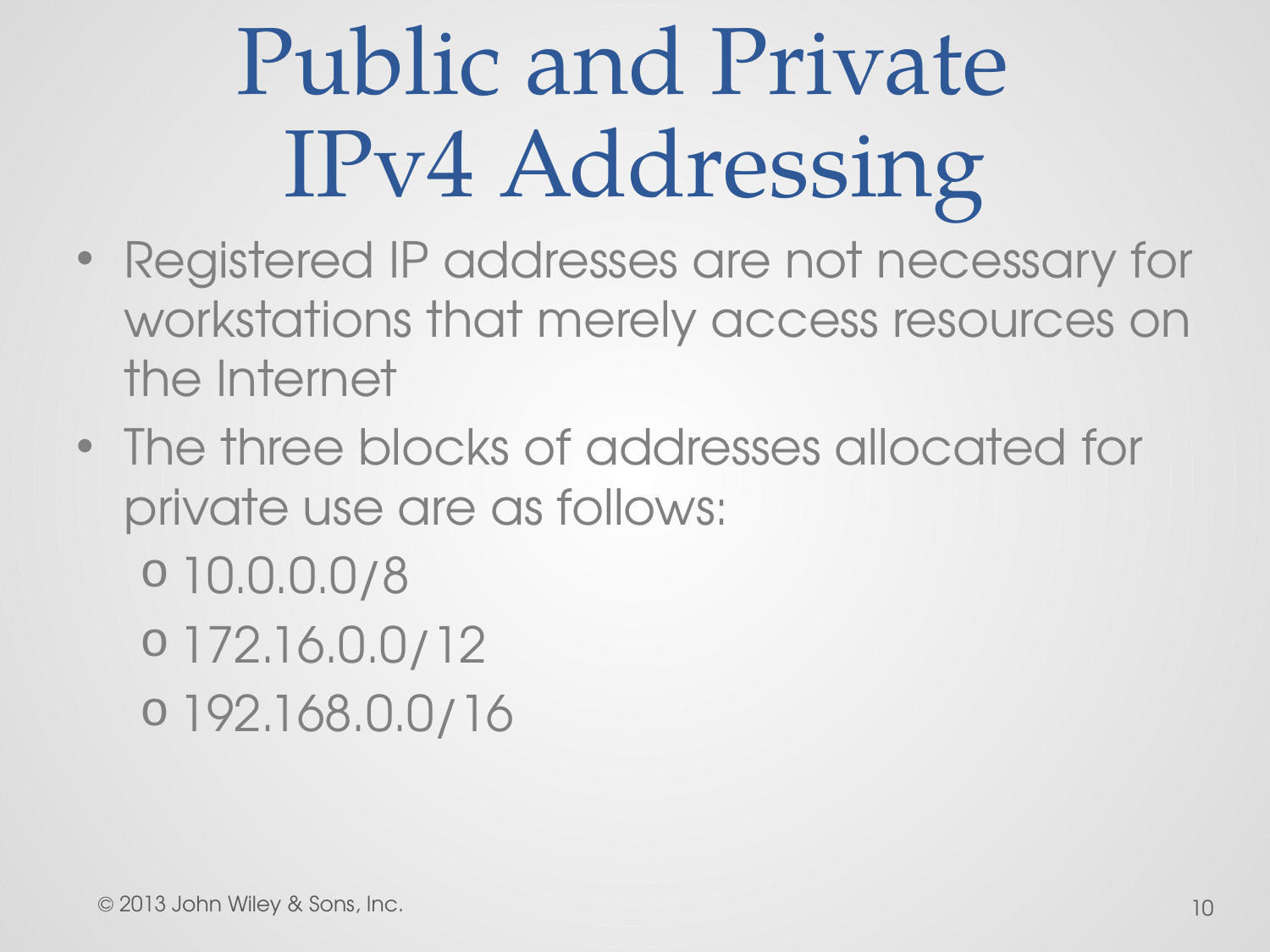

# Public and Private IPv4 Addressing
Registered IP addresses are not necessary for workstations that merely access resources on the Internet
The three blocks of addresses allocated for private use are as follows:
10.0.0.0/8
172.16.0.0/12
192.168.0.0/16

© 2013 John Wiley & Sons, Inc.
10